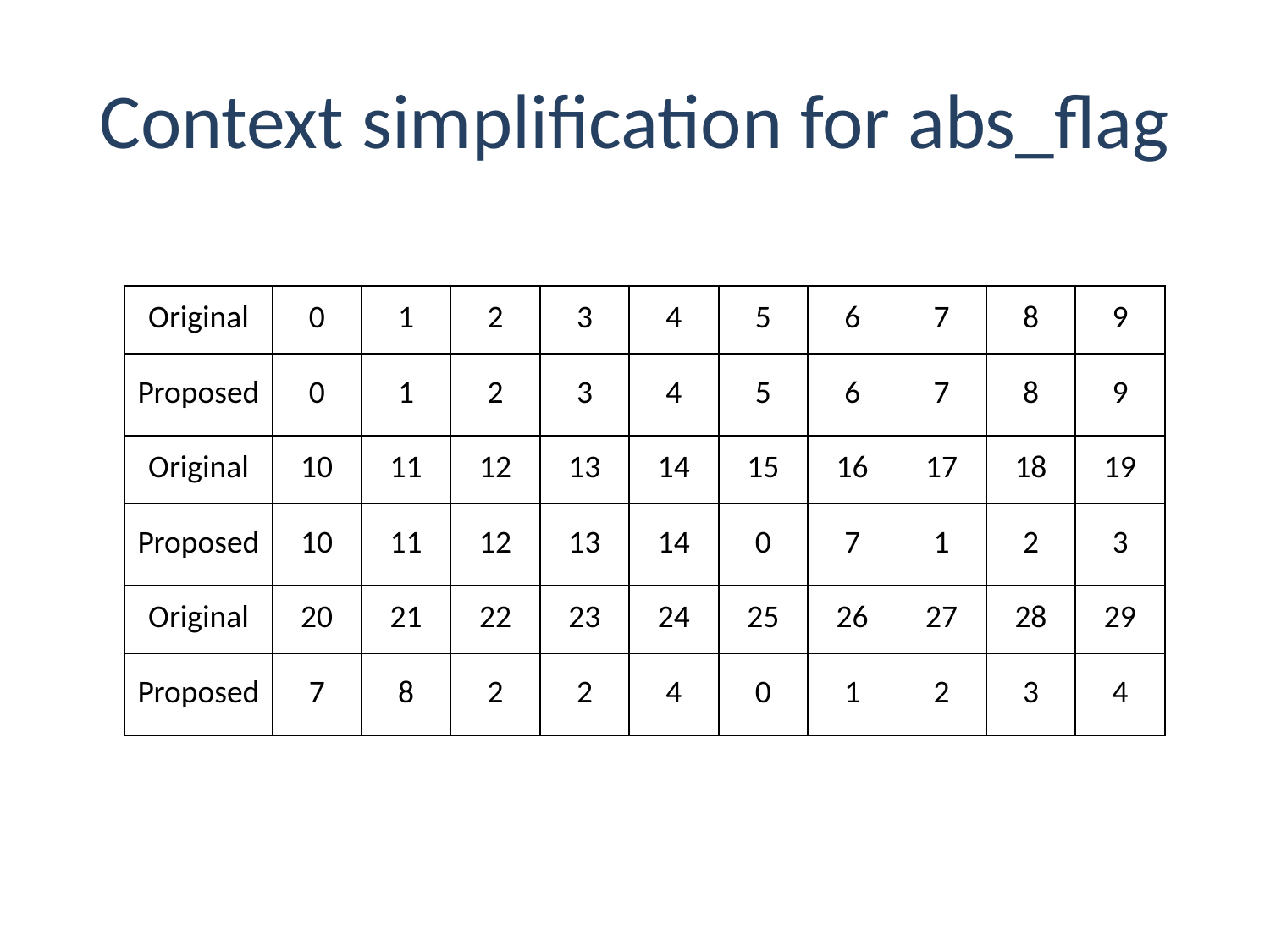

# Context simplification for abs_flag
| Original | 0 | 1 | 2 | 3 | 4 | 5 | 6 | 7 | 8 | 9 |
| --- | --- | --- | --- | --- | --- | --- | --- | --- | --- | --- |
| Proposed | 0 | 1 | 2 | 3 | 4 | 5 | 6 | 7 | 8 | 9 |
| Original | 10 | 11 | 12 | 13 | 14 | 15 | 16 | 17 | 18 | 19 |
| Proposed | 10 | 11 | 12 | 13 | 14 | 0 | 7 | 1 | 2 | 3 |
| Original | 20 | 21 | 22 | 23 | 24 | 25 | 26 | 27 | 28 | 29 |
| Proposed | 7 | 8 | 2 | 2 | 4 | 0 | 1 | 2 | 3 | 4 |